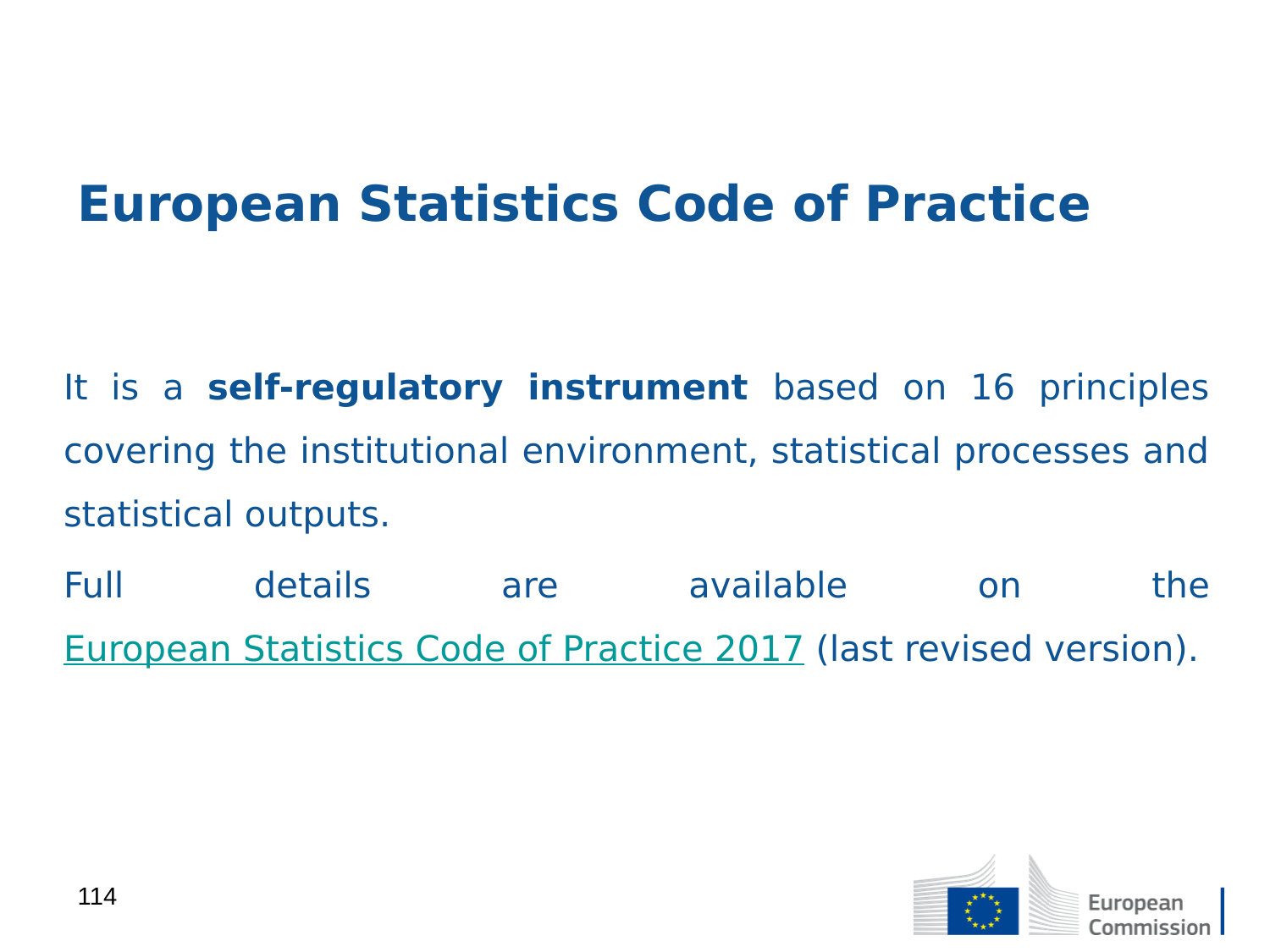

# European Statistics Code of Practice
It is a self-regulatory instrument based on 16 principles covering the institutional environment, statistical processes and statistical outputs.
Full details are available on the European Statistics Code of Practice 2017 (last revised version).

114